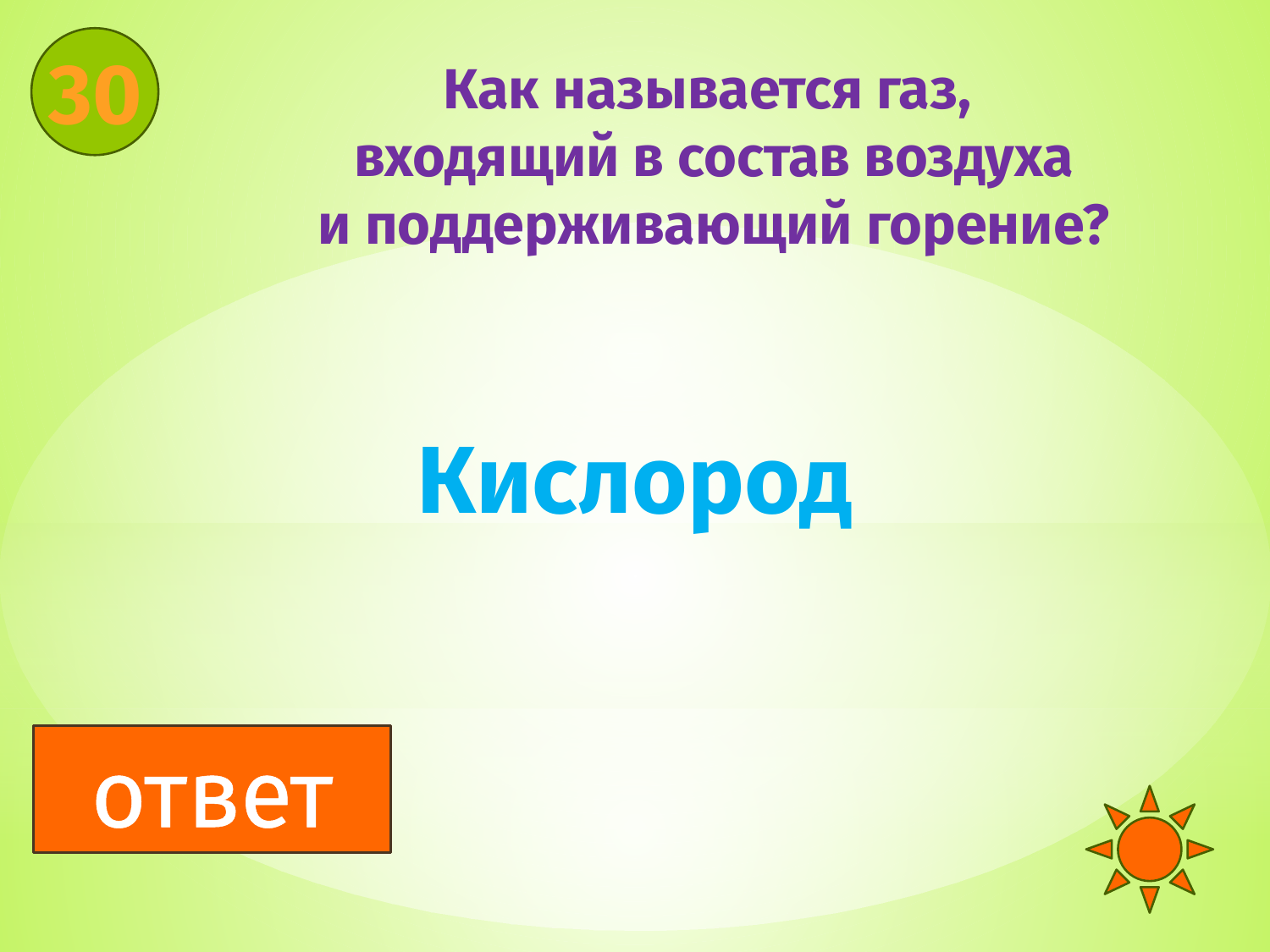

30
Как называется газ,
 входящий в состав воздуха
 и поддерживающий горение?

Кислород
#
ответ